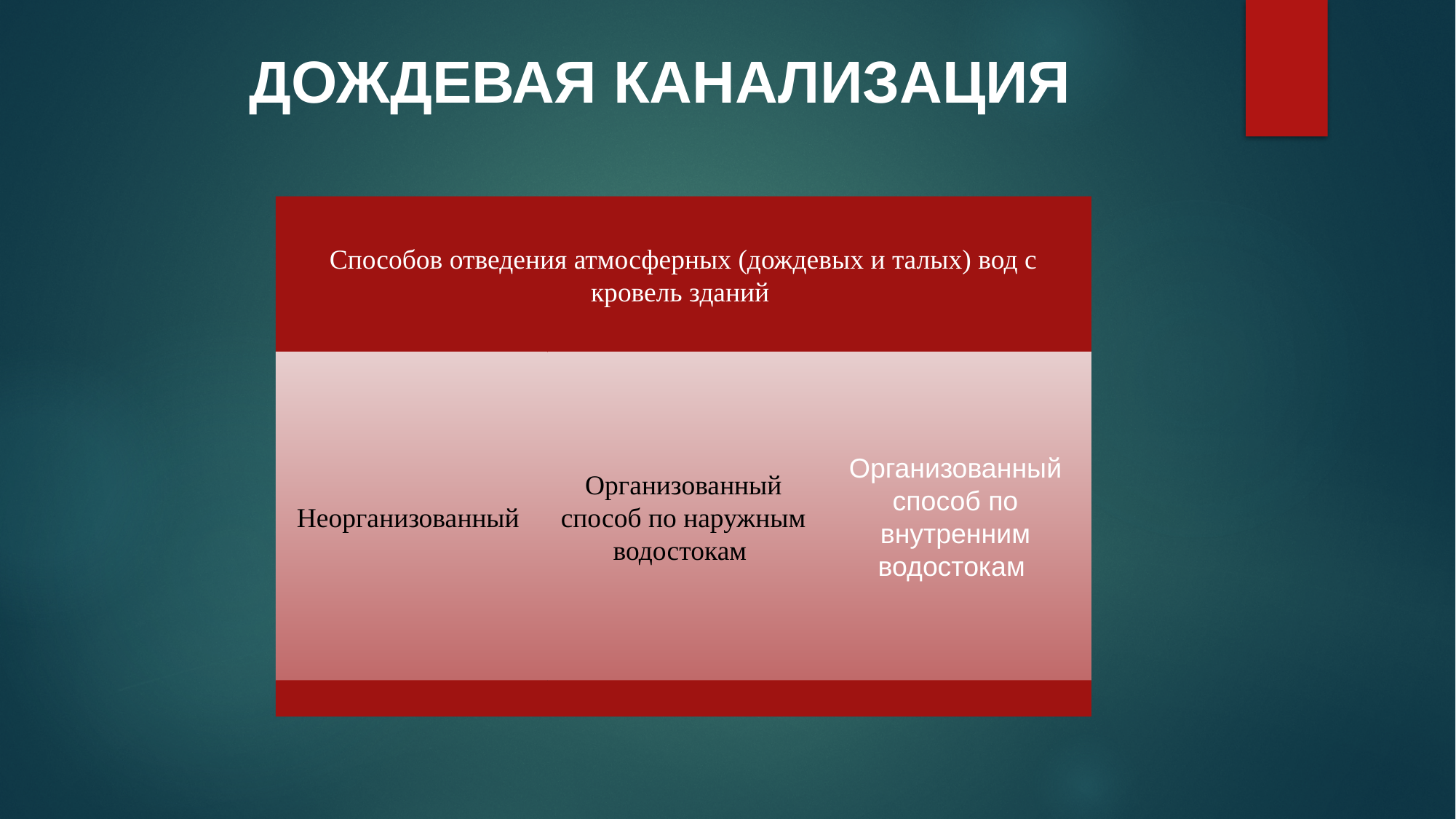

# ДОЖДЕВАЯ КАНАЛИЗАЦИЯ
Способов отведения атмосферных (дождевых и талых) вод с кровель зданий
Неорганизованный
Организованный способ по наружным водостокам
Организованный способ по внутренним водостокам